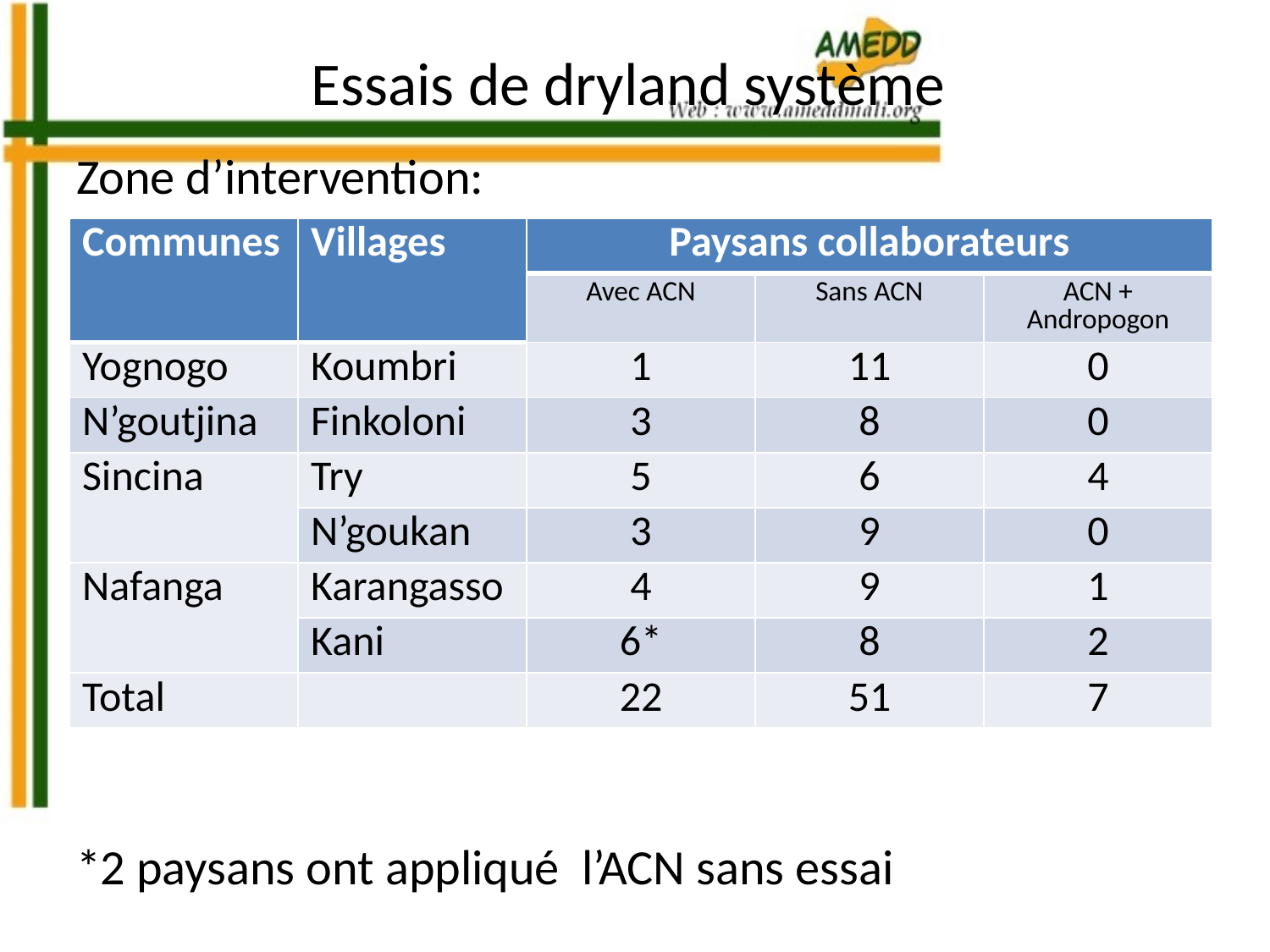

# Essais de dryland système
Zone d’intervention:

*2 paysans ont appliqué  l’ACN sans essai

| Communes | Villages | Paysans collaborateurs |  |  |
| --- | --- | --- | --- | --- |
|  |  | Avec ACN | Sans ACN | ACN + Andropogon |
| Yognogo | Koumbri | 1 | 11 | 0 |
| N’goutjina | Finkoloni | 3 | 8 | 0 |
| Sincina | Try | 5 | 6 | 4 |
|  | N’goukan | 3 | 9 | 0 |
| Nafanga | Karangasso | 4 | 9 | 1 |
|  | Kani | 6\* | 8 | 2 |
| Total |  | 22 | 51 | 7 |